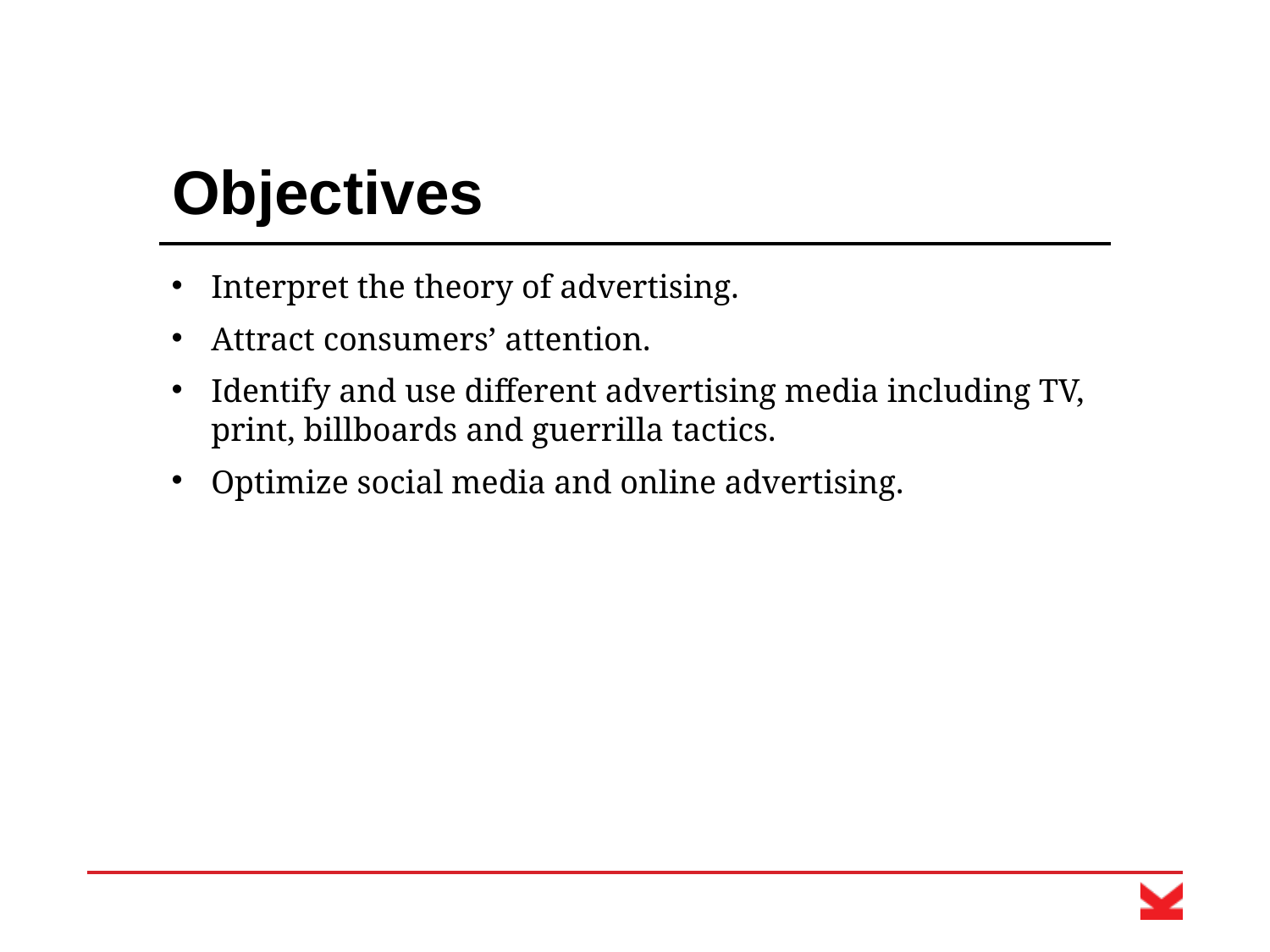

# Objectives
Interpret the theory of advertising.
Attract consumers’ attention.
Identify and use different advertising media including TV, print, billboards and guerrilla tactics.
Optimize social media and online advertising.